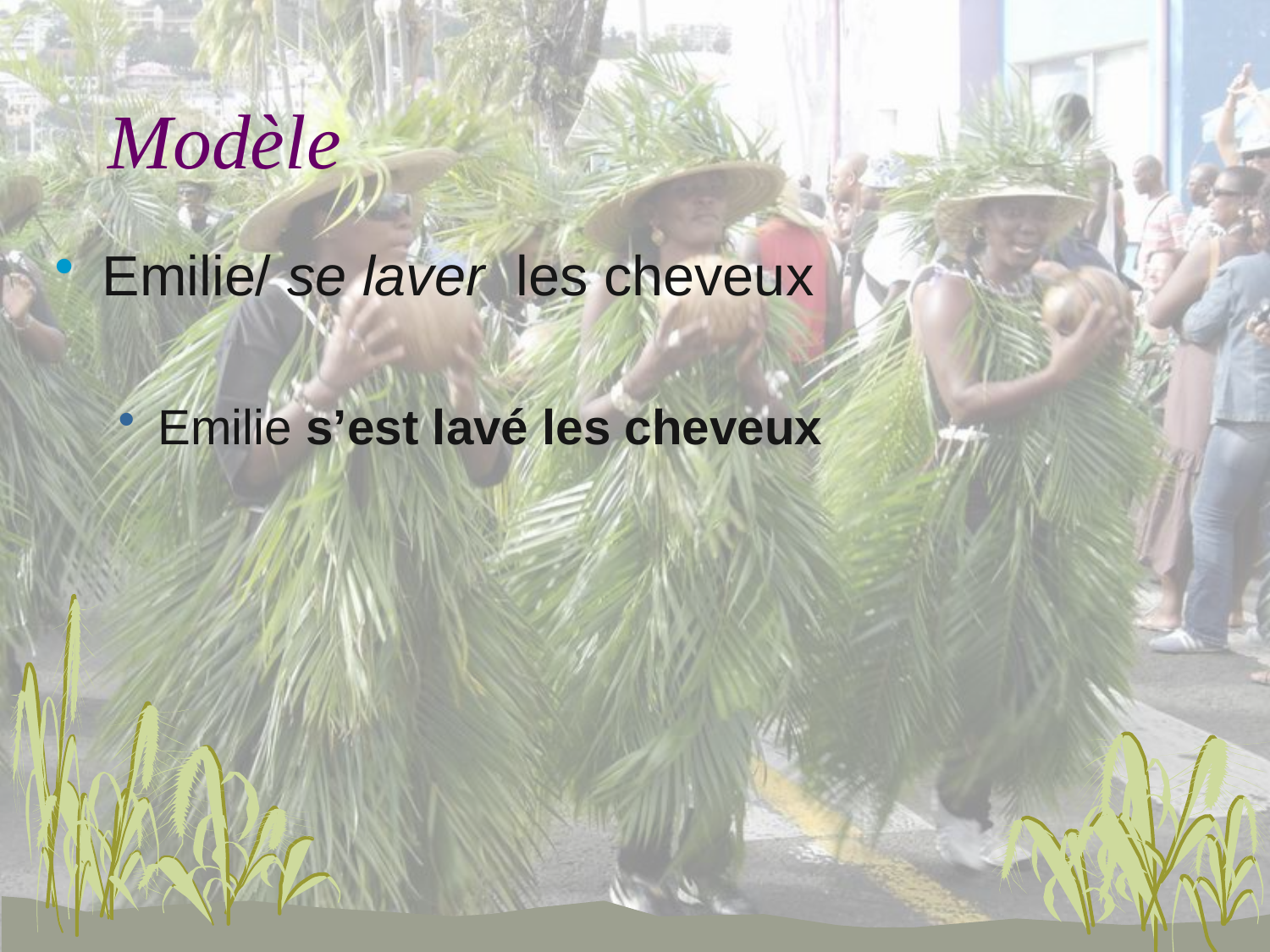

# Modèle
Emilie/ se laver  les cheveux

Emilie s’est lavé les cheveux